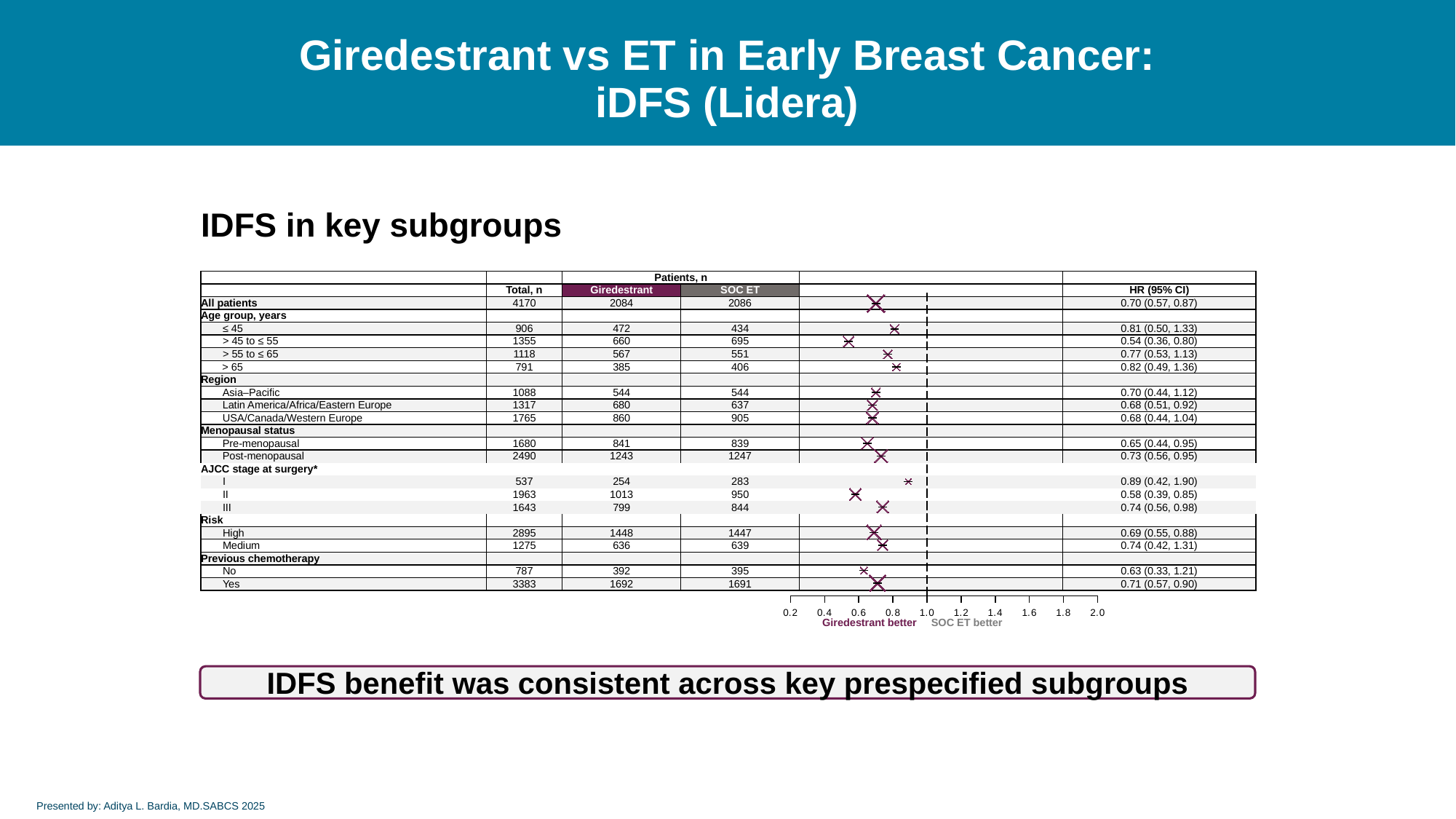

Giredestrant vs ET in Early Breast Cancer:
iDFS (Lidera)
# IDFS in key subgroups

### Chart

| Category | Y-Values |
|---|---|
|  |  | Patients, n |  |  |  |
| --- | --- | --- | --- | --- | --- |
|  | Total, n | Giredestrant | SOC ET |  | HR (95% CI) |
| All patients | 4170 | 2084 | 2086 |  | 0.70 (0.57, 0.87) |
| Age group, years |  |  |  |  |  |
| ≤ 45 | 906 | 472 | 434 |  | 0.81 (0.50, 1.33) |
| > 45 to ≤ 55 | 1355 | 660 | 695 |  | 0.54 (0.36, 0.80) |
| > 55 to ≤ 65 | 1118 | 567 | 551 |  | 0.77 (0.53, 1.13) |
| > 65 | 791 | 385 | 406 |  | 0.82 (0.49, 1.36) |
| Region |  |  |  |  |  |
| Asia–Pacific | 1088 | 544 | 544 |  | 0.70 (0.44, 1.12) |
| Latin America/Africa/Eastern Europe | 1317 | 680 | 637 |  | 0.68 (0.51, 0.92) |
| USA/Canada/Western Europe | 1765 | 860 | 905 |  | 0.68 (0.44, 1.04) |
| Menopausal status |  |  |  |  |  |
| Pre-menopausal | 1680 | 841 | 839 |  | 0.65 (0.44, 0.95) |
| Post-menopausal | 2490 | 1243 | 1247 |  | 0.73 (0.56, 0.95) |
| AJCC stage at surgery\* |  |  |  |  |  |
| I | 537 | 254 | 283 |  | 0.89 (0.42, 1.90) |
| II | 1963 | 1013 | 950 |  | 0.58 (0.39, 0.85) |
| III | 1643 | 799 | 844 |  | 0.74 (0.56, 0.98) |
| Risk |  |  |  |  |  |
| High | 2895 | 1448 | 1447 |  | 0.69 (0.55, 0.88) |
| Medium | 1275 | 636 | 639 |  | 0.74 (0.42, 1.31) |
| Previous chemotherapy |  |  |  |  |  |
| No | 787 | 392 | 395 |  | 0.63 (0.33, 1.21) |
| Yes | 3383 | 1692 | 1691 |  | 0.71 (0.57, 0.90) |
Giredestrant better
SOC ET better
IDFS benefit was consistent across key prespecified subgroups
Presented by: Aditya L. Bardia, MD.SABCS 2025